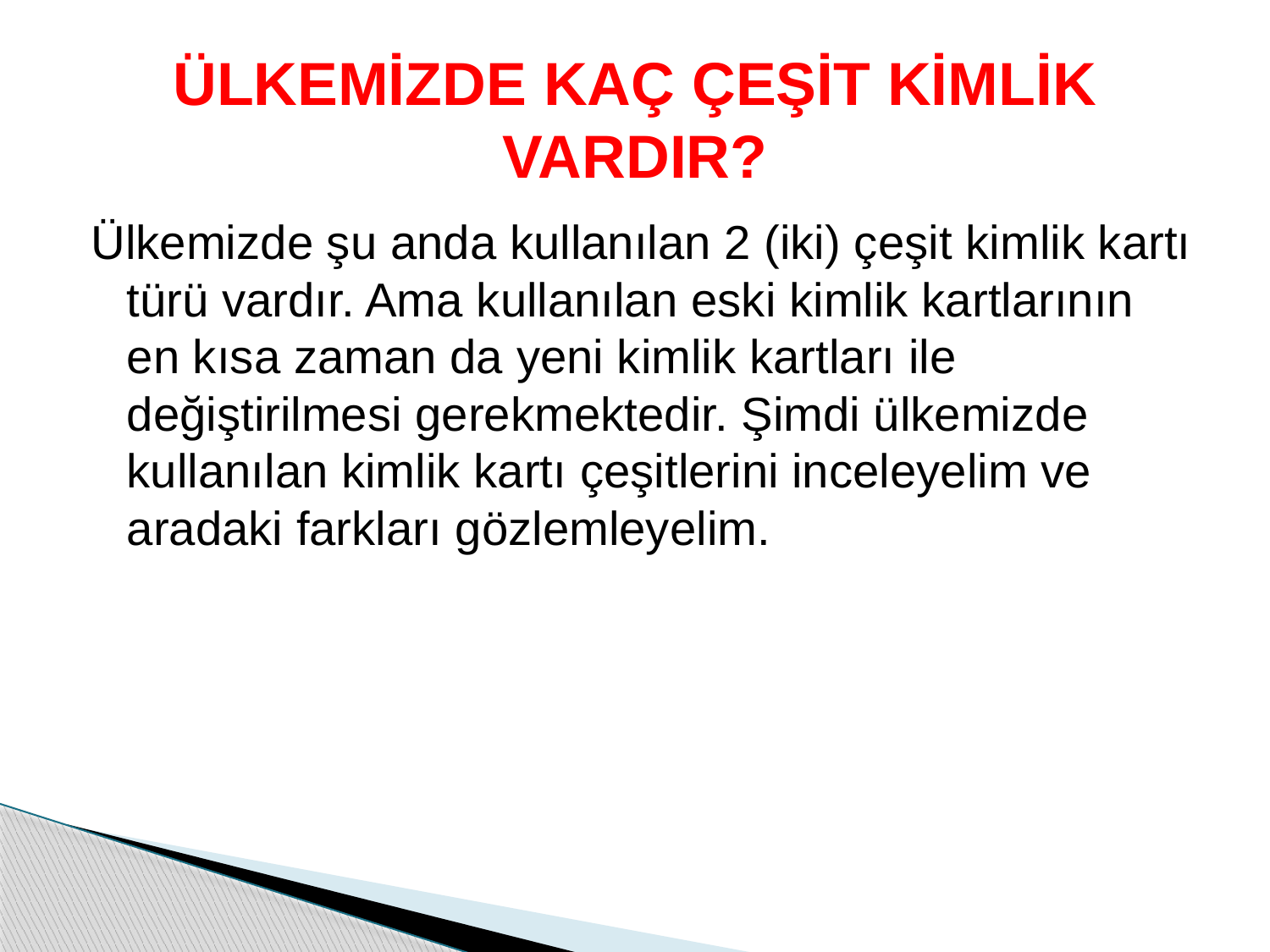

# ÜLKEMİZDE KAÇ ÇEŞİT KİMLİK VARDIR?
Ülkemizde şu anda kullanılan 2 (iki) çeşit kimlik kartı türü vardır. Ama kullanılan eski kimlik kartlarının en kısa zaman da yeni kimlik kartları ile değiştirilmesi gerekmektedir. Şimdi ülkemizde kullanılan kimlik kartı çeşitlerini inceleyelim ve aradaki farkları gözlemleyelim.